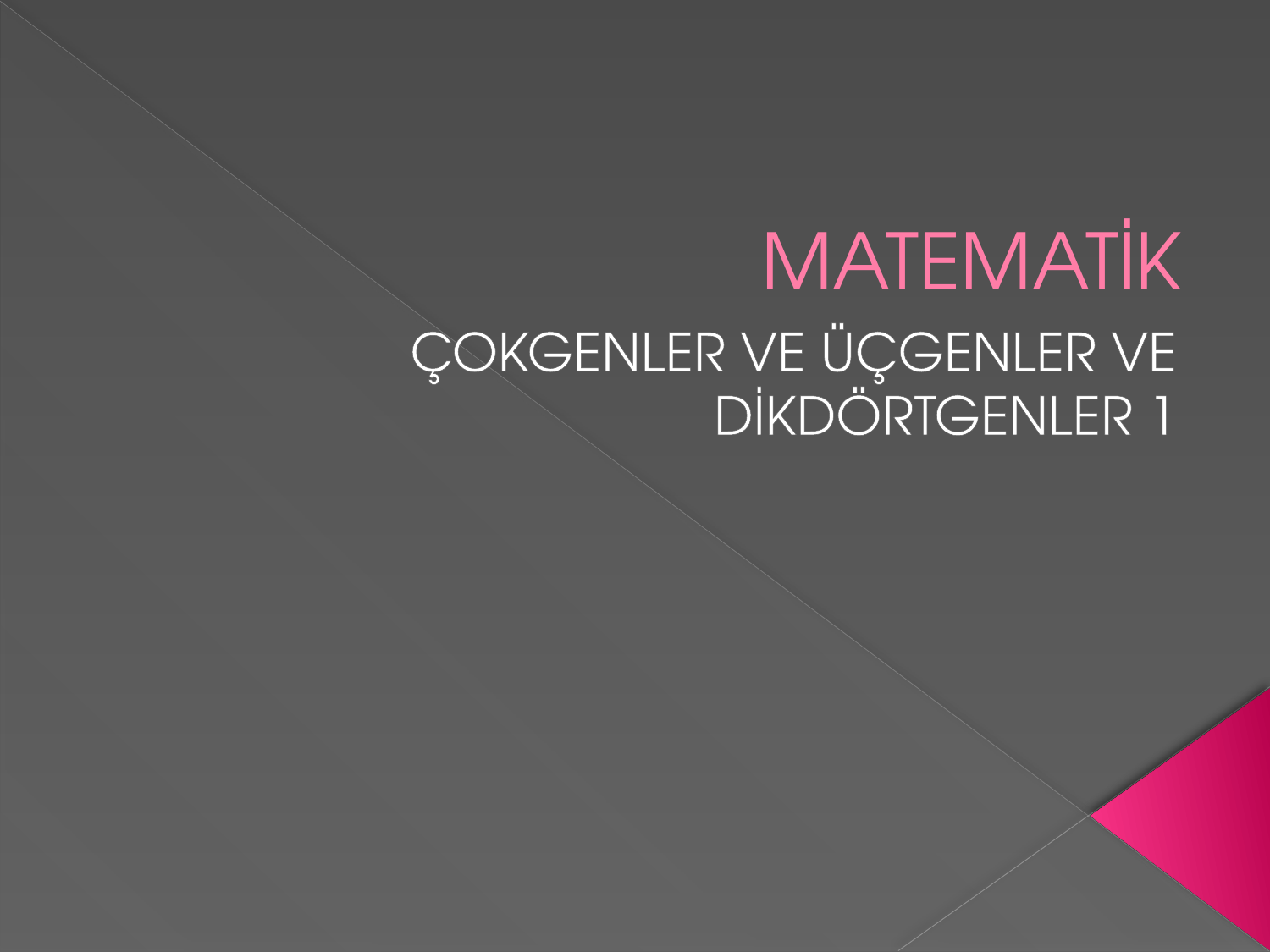

# MATEMATİK
ÇOKGENLER VE ÜÇGENLER VE DİKDÖRTGENLER 1